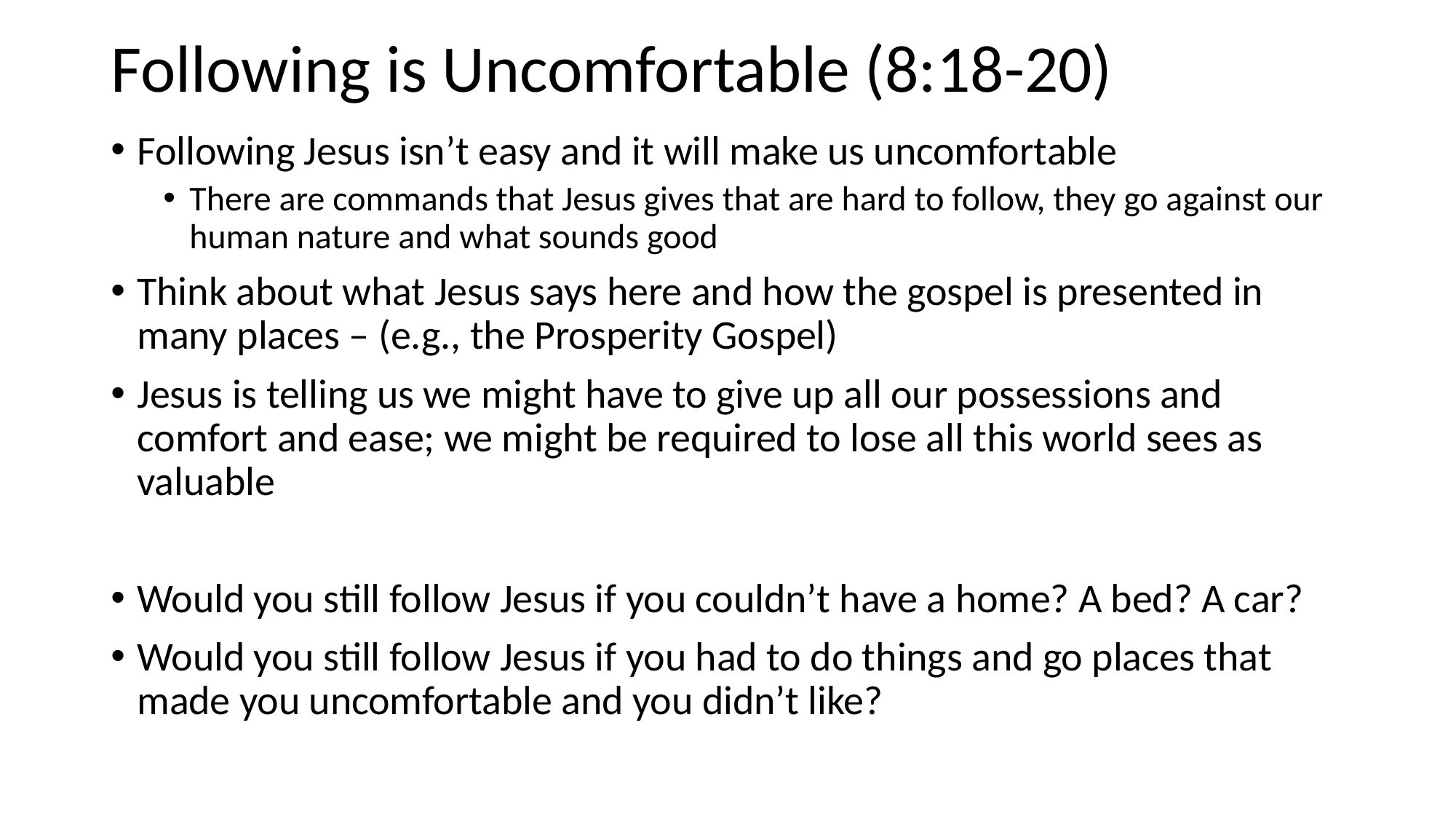

# Following is Uncomfortable (8:18-20)
Following Jesus isn’t easy and it will make us uncomfortable
There are commands that Jesus gives that are hard to follow, they go against our human nature and what sounds good
Think about what Jesus says here and how the gospel is presented in many places – (e.g., the Prosperity Gospel)
Jesus is telling us we might have to give up all our possessions and comfort and ease; we might be required to lose all this world sees as valuable

Would you still follow Jesus if you couldn’t have a home? A bed? A car?
Would you still follow Jesus if you had to do things and go places that made you uncomfortable and you didn’t like?